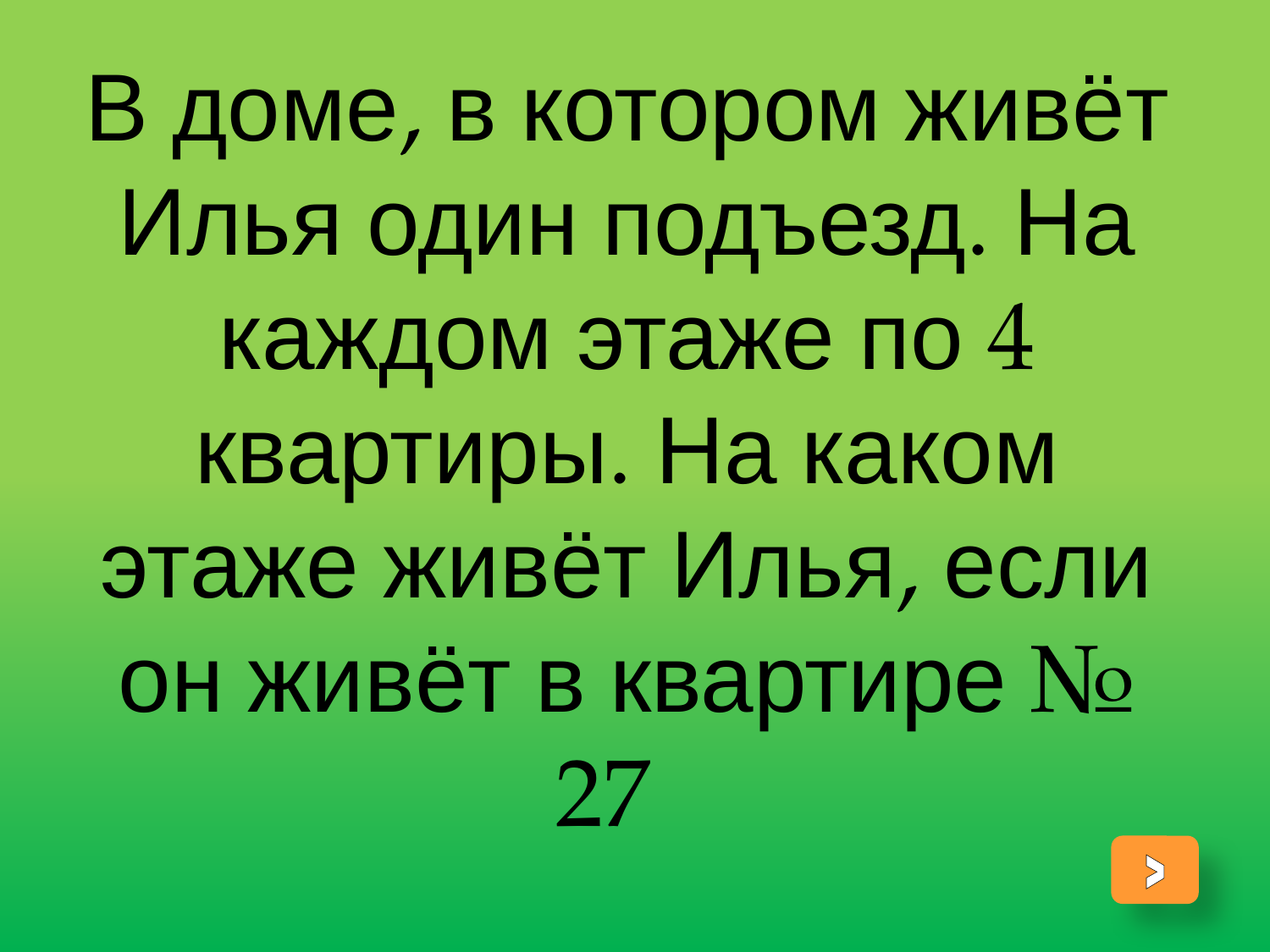

# В доме, в котором живёт Илья один подъезд. На каждом этаже по 4 квартиры. На каком этаже живёт Илья, если он живёт в квартире № 27
>